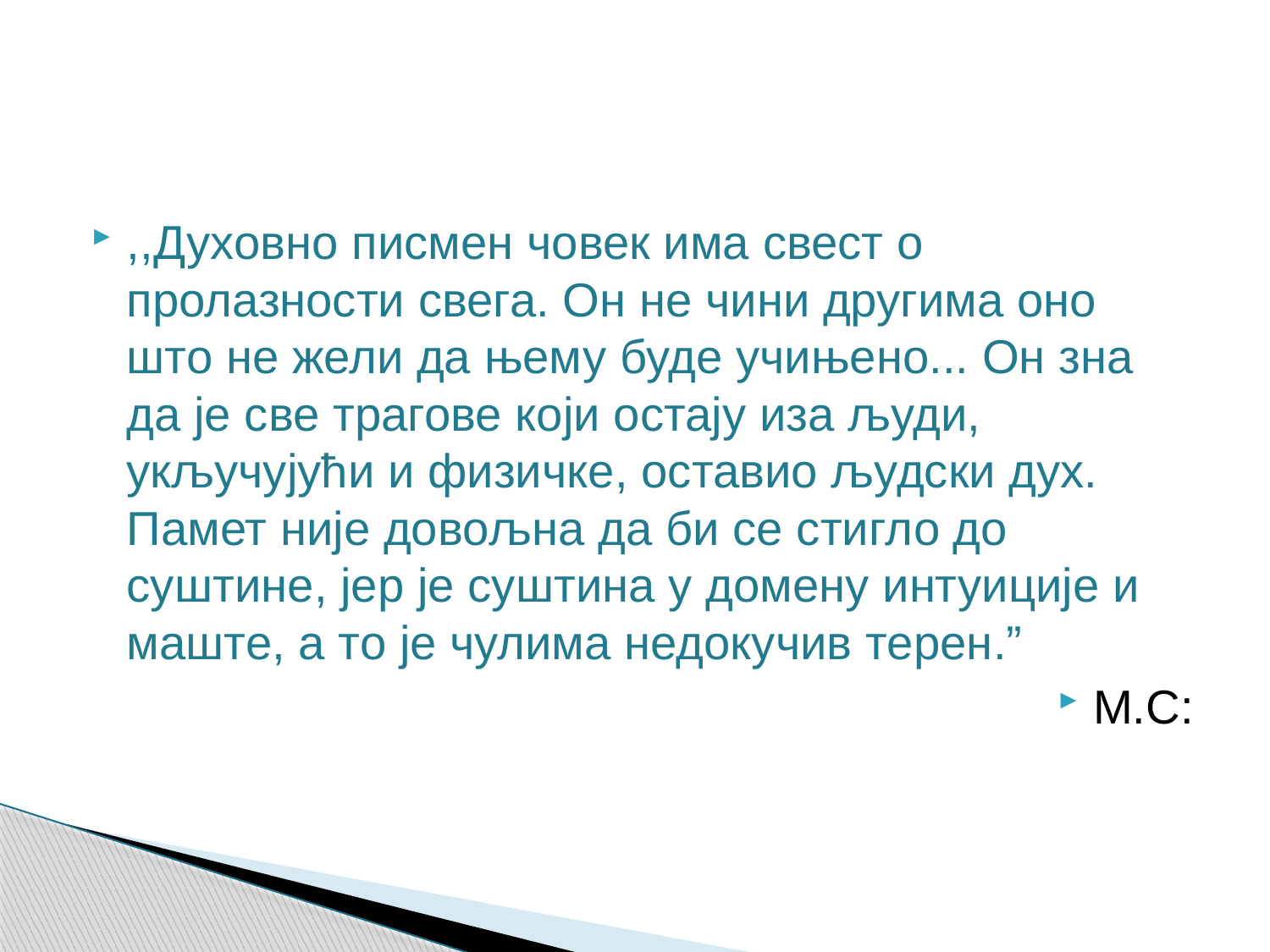

#
,,Духовно писмен човек има свест о пролазности свега. Он не чини другима оно што не жели да њему буде учињено... Он зна да је све трагове који остају иза људи, укључујући и физичке, оставио људски дух. Памет није довољна да би се стигло до суштине, јер је суштина у домену интуиције и маште, а то је чулима недокучив терен.”
М.С: